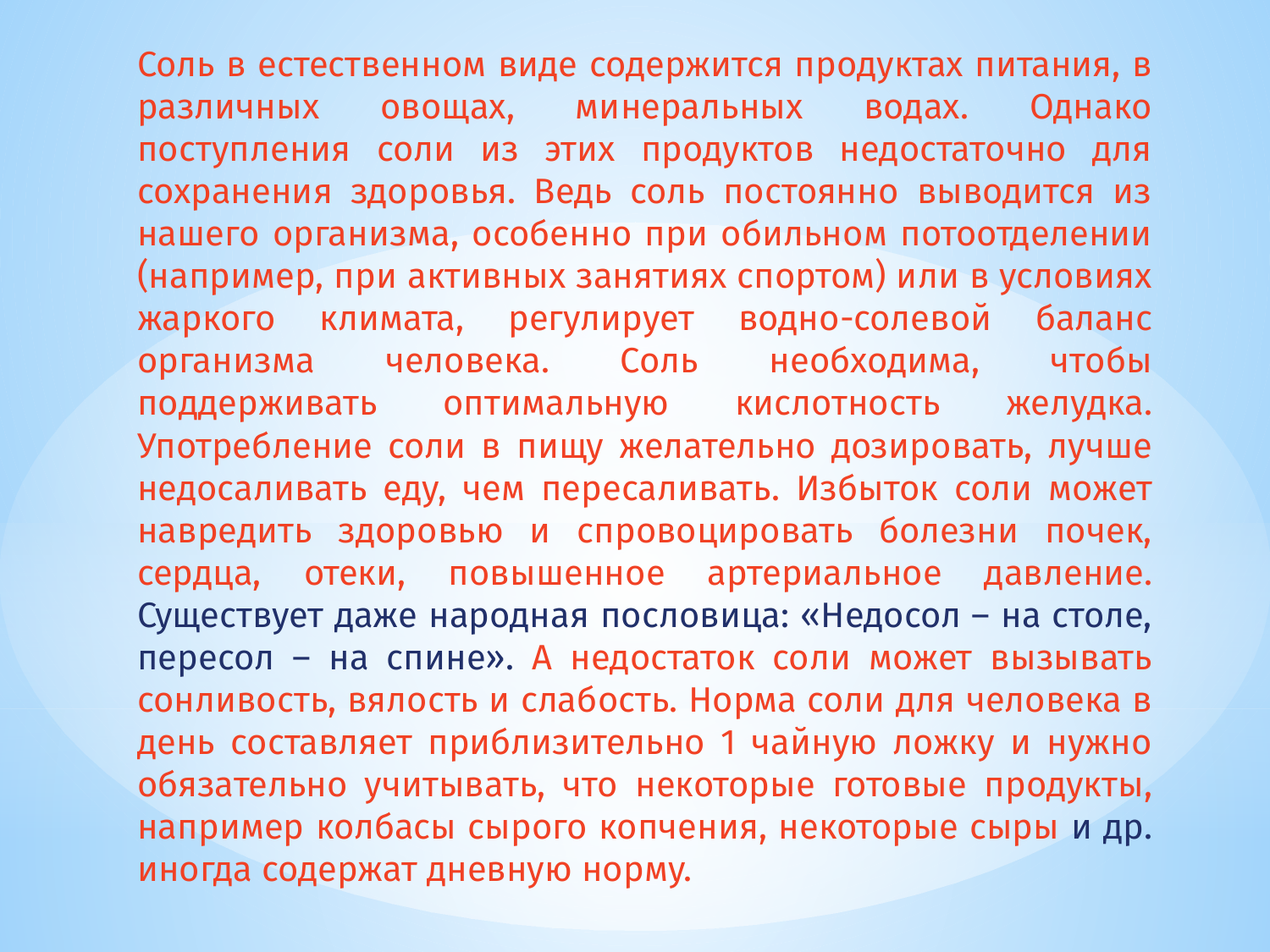

Соль в естественном виде содержится продуктах питания, в различных овощах, минеральных водах. Однако поступления соли из этих продуктов недостаточно для сохранения здоровья. Ведь соль постоянно выводится из нашего организма, особенно при обильном потоотделении (например, при активных занятиях спортом) или в условиях жаркого климата, регулирует водно-солевой баланс организма человека. Соль необходима, чтобы поддерживать оптимальную кислотность желудка. Употребление соли в пищу желательно дозировать, лучше недосаливать еду, чем пересаливать. Избыток соли может навредить здоровью и спровоцировать болезни почек, сердца, отеки, повышенное артериальное давление. Существует даже народная пословица: «Недосол – на столе, пересол – на спине». А недостаток соли может вызывать сонливость, вялость и слабость. Норма соли для человека в день составляет приблизительно 1 чайную ложку и нужно обязательно учитывать, что некоторые готовые продукты, например колбасы сырого копчения, некоторые сыры и др. иногда содержат дневную норму.